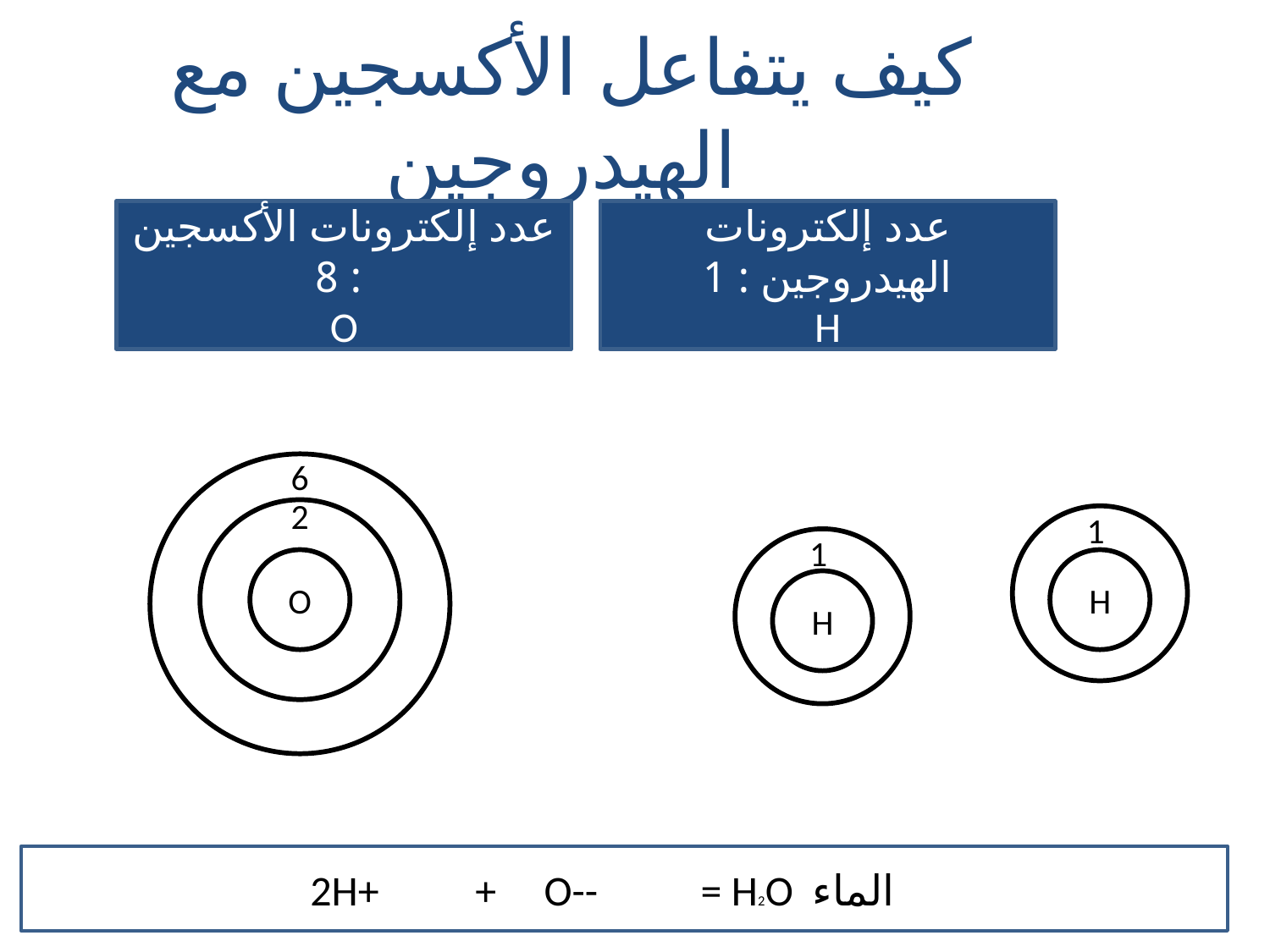

كيف يتفاعل الأكسجين مع الهيدروجين
عدد إلكترونات الأكسجين : 8
O
عدد إلكترونات الهيدروجين : 1
H
6

2

1

1

O
H
H
2H+ 	    +     O--     	 = H2O  الماء